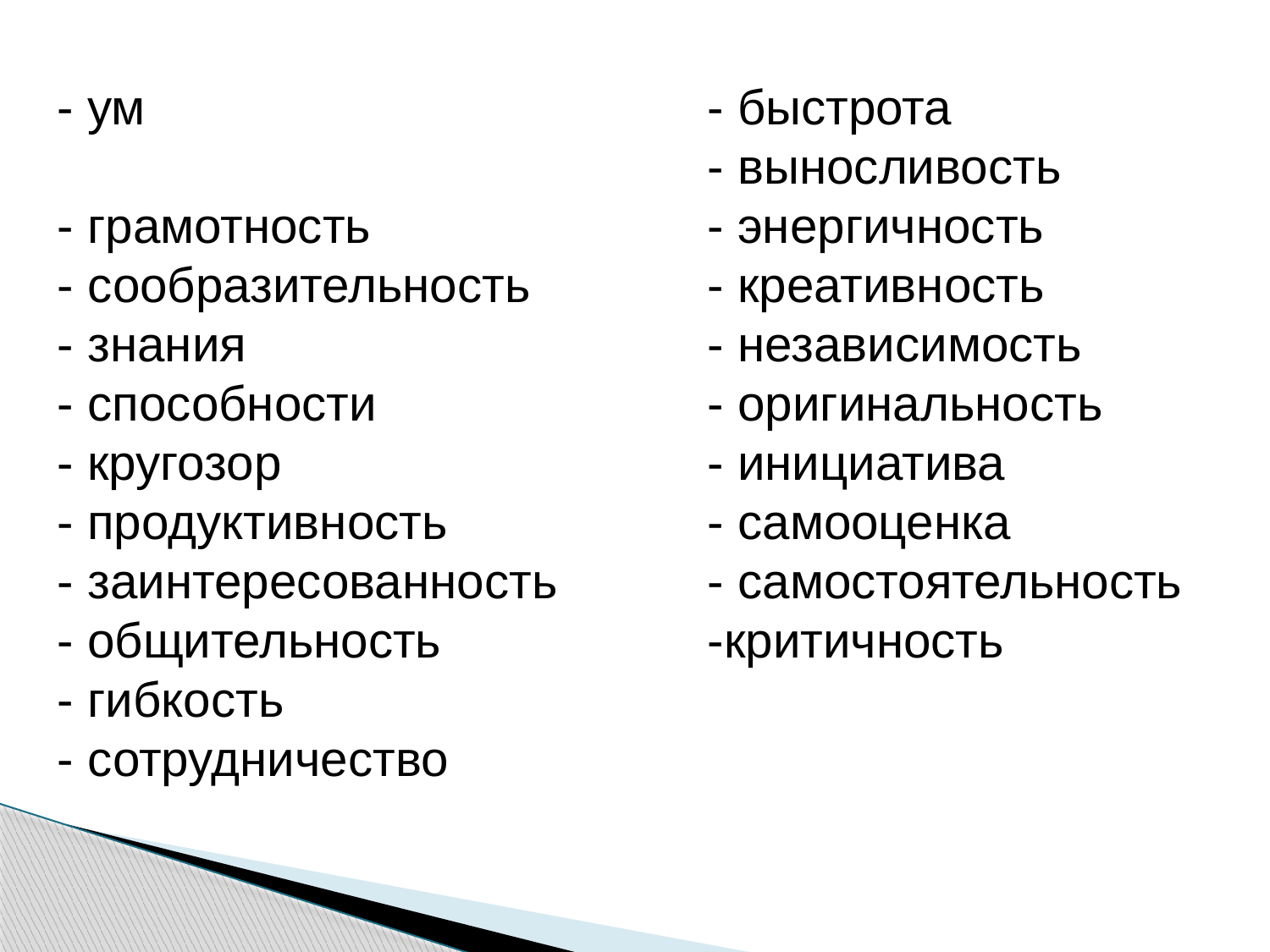

- ум
- грамотность
- сообразительность
- знания
- способности
- кругозор
- продуктивность
- заинтересованность
- общительность
- гибкость
- сотрудничество

- быстрота
- выносливость
- энергичность
- креативность
- независимость
- оригинальность
- инициатива
- самооценка
- самостоятельность
-критичность